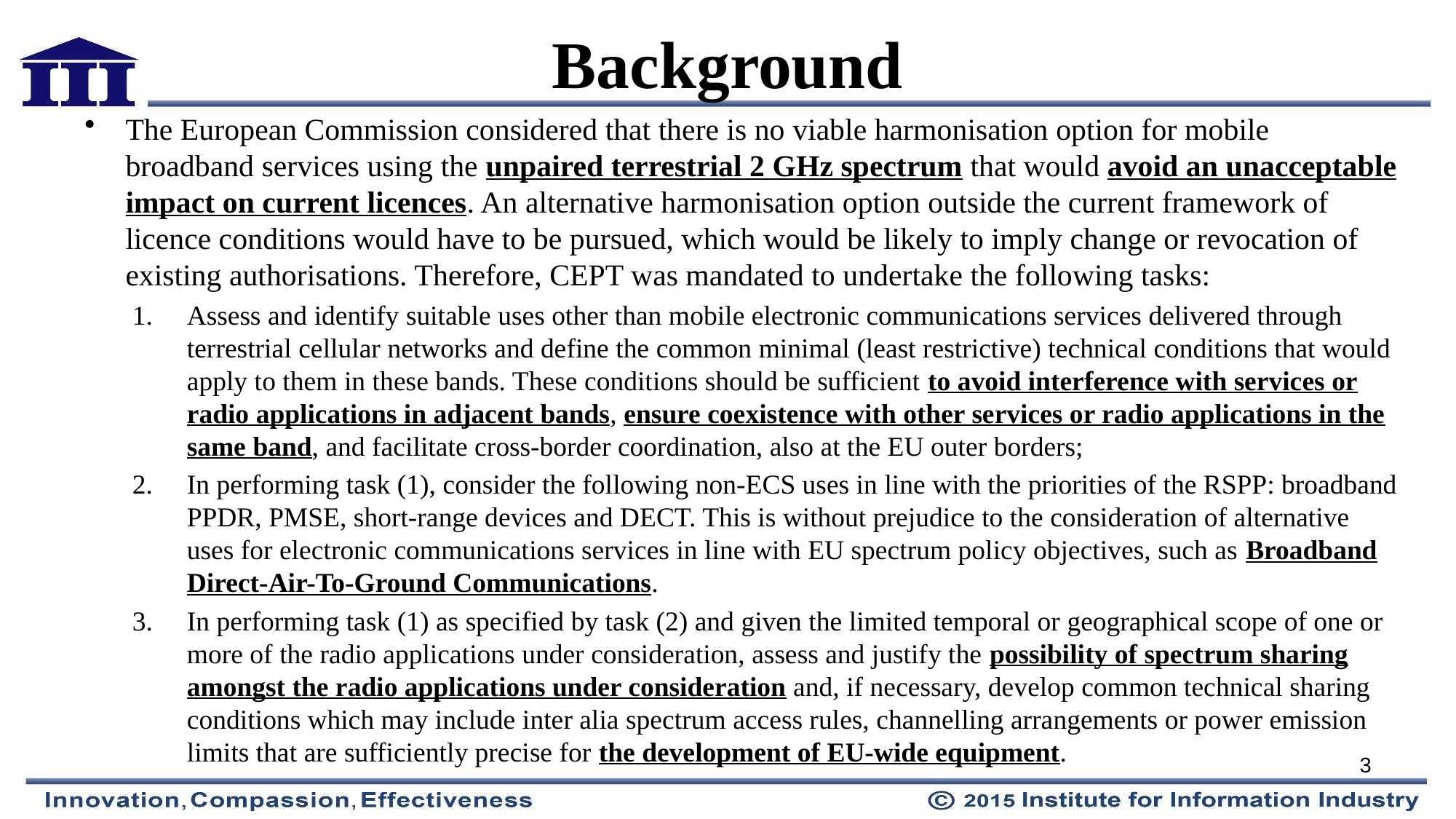

# Background
The European Commission considered that there is no viable harmonisation option for mobile broadband services using the unpaired terrestrial 2 GHz spectrum that would avoid an unacceptable impact on current licences. An alternative harmonisation option outside the current framework of licence conditions would have to be pursued, which would be likely to imply change or revocation of existing authorisations. Therefore, CEPT was mandated to undertake the following tasks:
Assess and identify suitable uses other than mobile electronic communications services delivered through terrestrial cellular networks and define the common minimal (least restrictive) technical conditions that would apply to them in these bands. These conditions should be sufficient to avoid interference with services or radio applications in adjacent bands, ensure coexistence with other services or radio applications in the same band, and facilitate cross-border coordination, also at the EU outer borders;
In performing task (1), consider the following non-ECS uses in line with the priorities of the RSPP: broadband PPDR, PMSE, short-range devices and DECT. This is without prejudice to the consideration of alternative uses for electronic communications services in line with EU spectrum policy objectives, such as Broadband Direct-Air-To-Ground Communications.
In performing task (1) as specified by task (2) and given the limited temporal or geographical scope of one or more of the radio applications under consideration, assess and justify the possibility of spectrum sharing amongst the radio applications under consideration and, if necessary, develop common technical sharing conditions which may include inter alia spectrum access rules, channelling arrangements or power emission limits that are sufficiently precise for the development of EU-wide equipment.
3